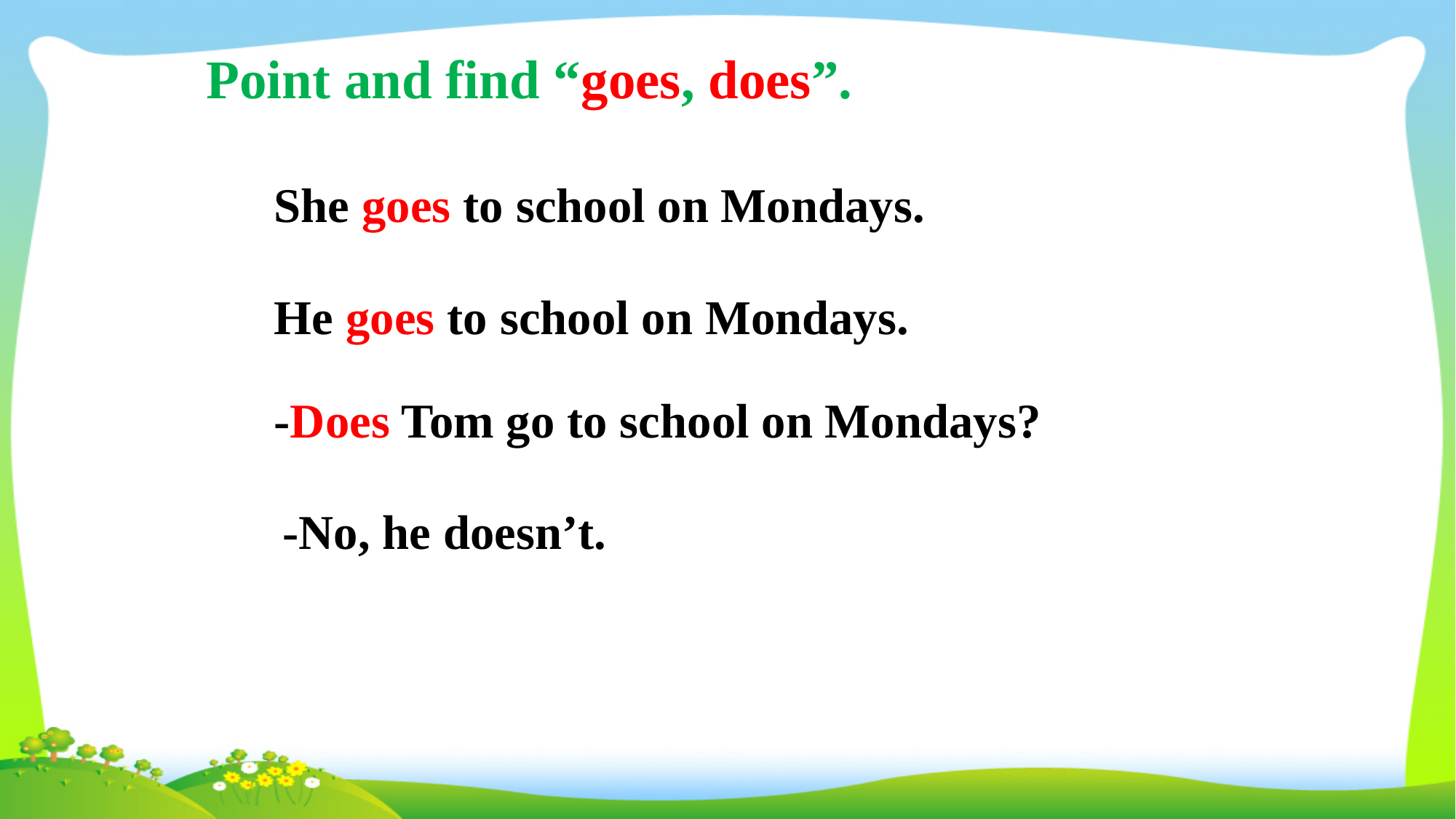

Point and find “goes, does”.
She goes to school on Mondays.
He goes to school on Mondays.
-Does Tom go to school on Mondays?

-No, he doesn’t.